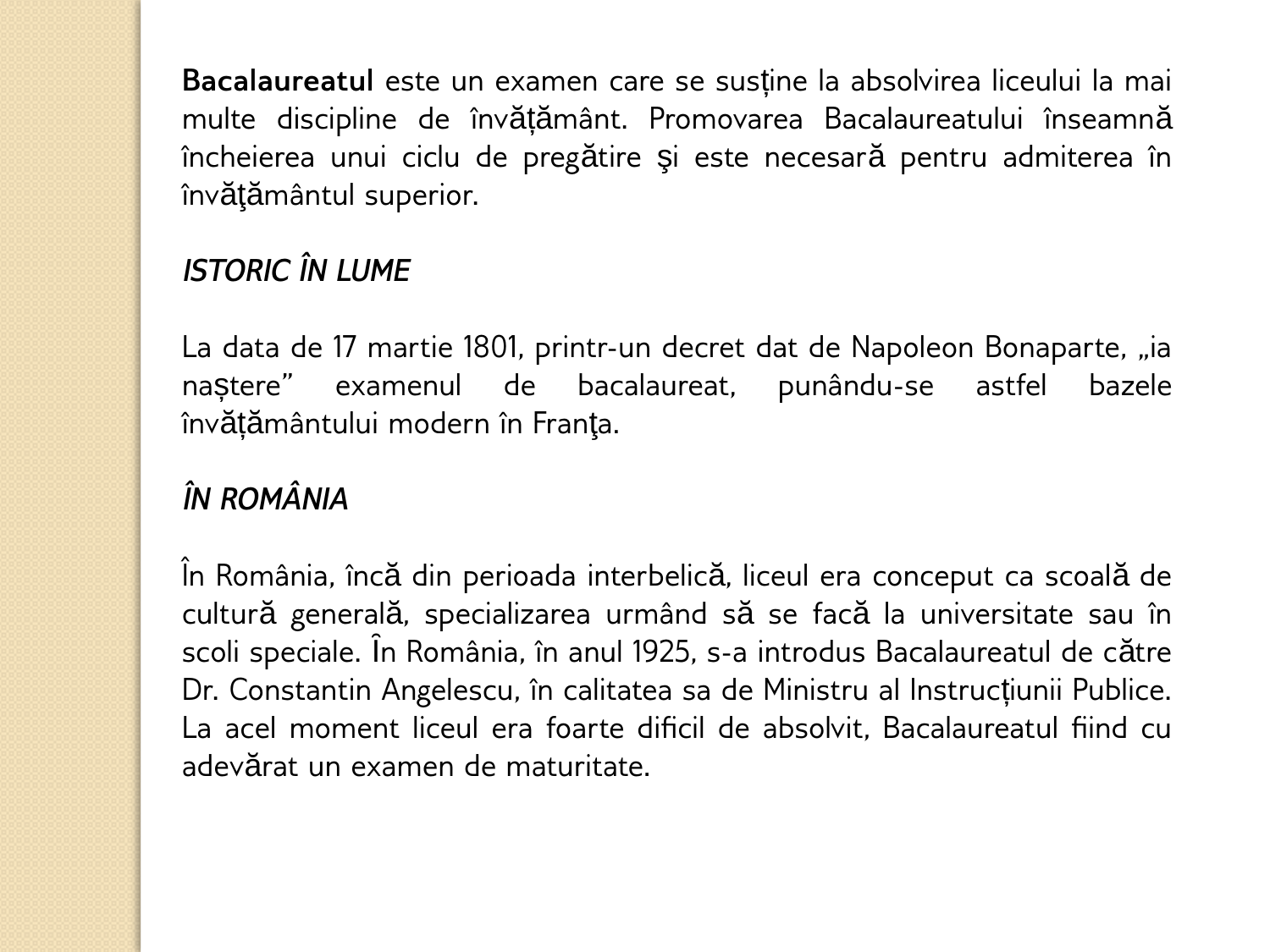

Bacalaureatul este un examen care se susține la absolvirea liceului la mai multe discipline de învățământ. Promovarea Bacalaureatului înseamnă încheierea unui ciclu de pregătire şi este necesară pentru admiterea în învăţământul superior.

ISTORIC ÎN LUME

La data de 17 martie 1801, printr-un decret dat de Napoleon Bonaparte, „ia naștere” examenul de bacalaureat, punându-se astfel bazele învățământului modern în Franţa.

ÎN ROMÂNIA

În România, încă din perioada interbelică, liceul era conceput ca scoală de cultură generală, specializarea urmând să se facă la universitate sau în scoli speciale. Ȋn România, în anul 1925, s-a introdus Bacalaureatul de către Dr. Constantin Angelescu, în calitatea sa de Ministru al Instrucțiunii Publice. La acel moment liceul era foarte dificil de absolvit, Bacalaureatul fiind cu adevărat un examen de maturitate.